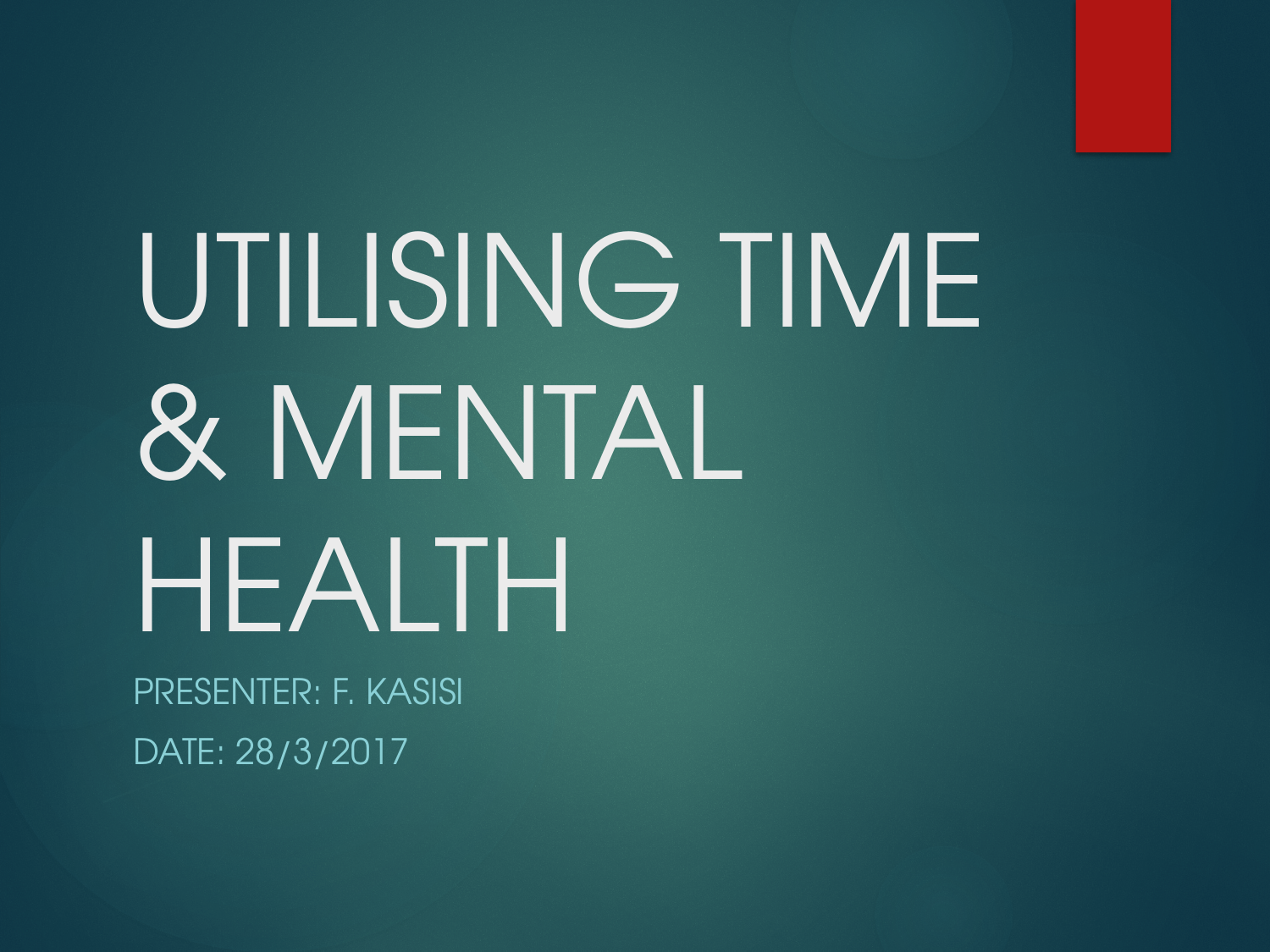

# UTILISING TIME & MENTAL HEALTH
PRESENTER: F. KASISI
DATE: 28/3/2017